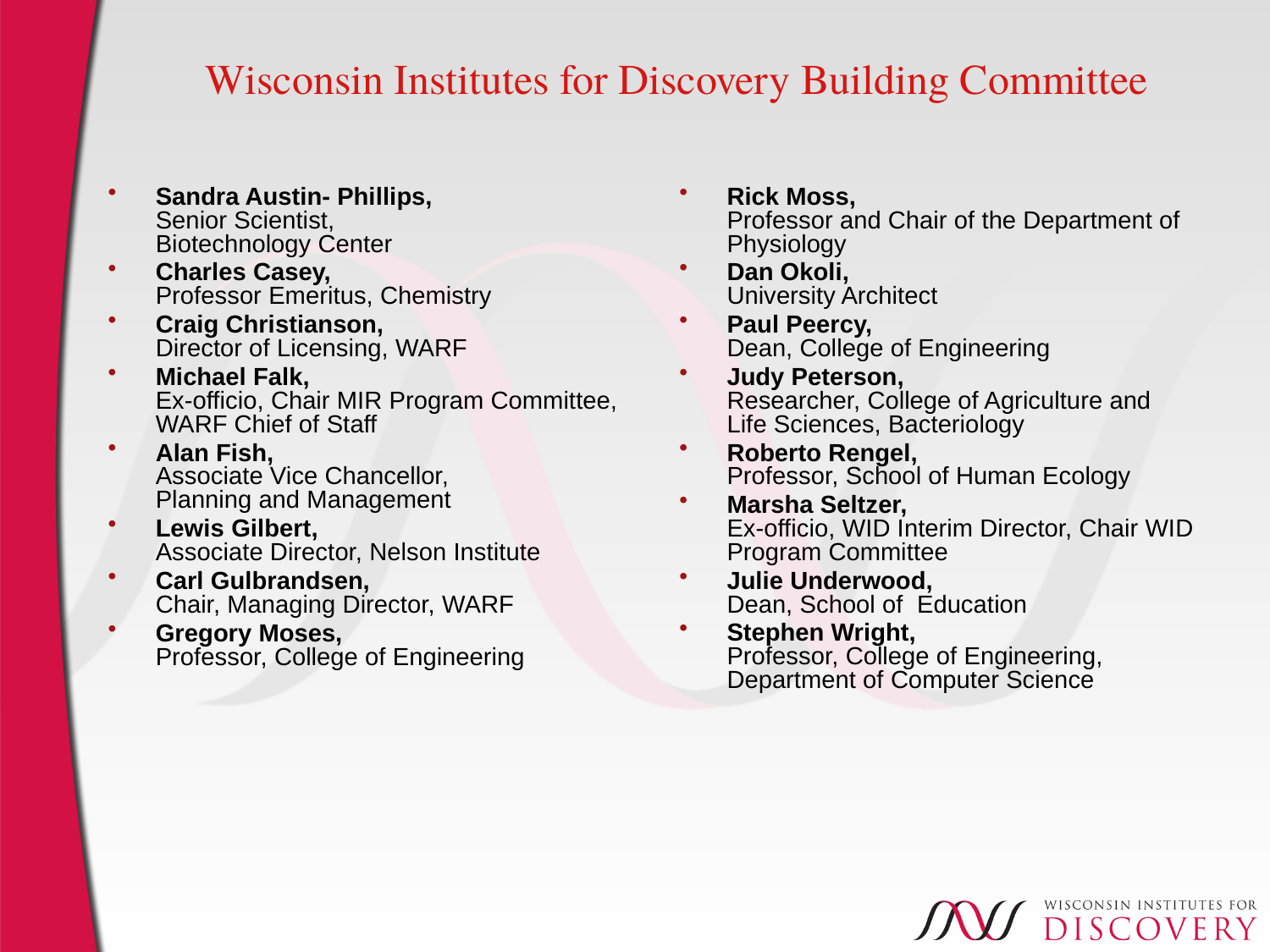

# Wisconsin Institutes for Discovery Building Committee
Sandra Austin- Phillips,
Senior Scientist,
Biotechnology Center
Charles Casey,
Professor Emeritus, Chemistry
Craig Christianson,
Director of Licensing, WARF
Michael Falk,
Ex-officio, Chair MIR Program Committee, WARF Chief of Staff
Alan Fish,
Associate Vice Chancellor,
Planning and Management
Lewis Gilbert,
Associate Director, Nelson Institute
Carl Gulbrandsen,
Chair, Managing Director, WARF
Gregory Moses,
Professor, College of Engineering
Rick Moss,
Professor and Chair of the Department of Physiology
Dan Okoli,
University Architect
Paul Peercy,
Dean, College of Engineering
Judy Peterson,
Researcher, College of Agriculture and Life Sciences, Bacteriology
Roberto Rengel,
Professor, School of Human Ecology
Marsha Seltzer,
Ex-officio, WID Interim Director, Chair WID Program Committee
Julie Underwood,
Dean, School of  Education
Stephen Wright,
Professor, College of Engineering, Department of Computer Science